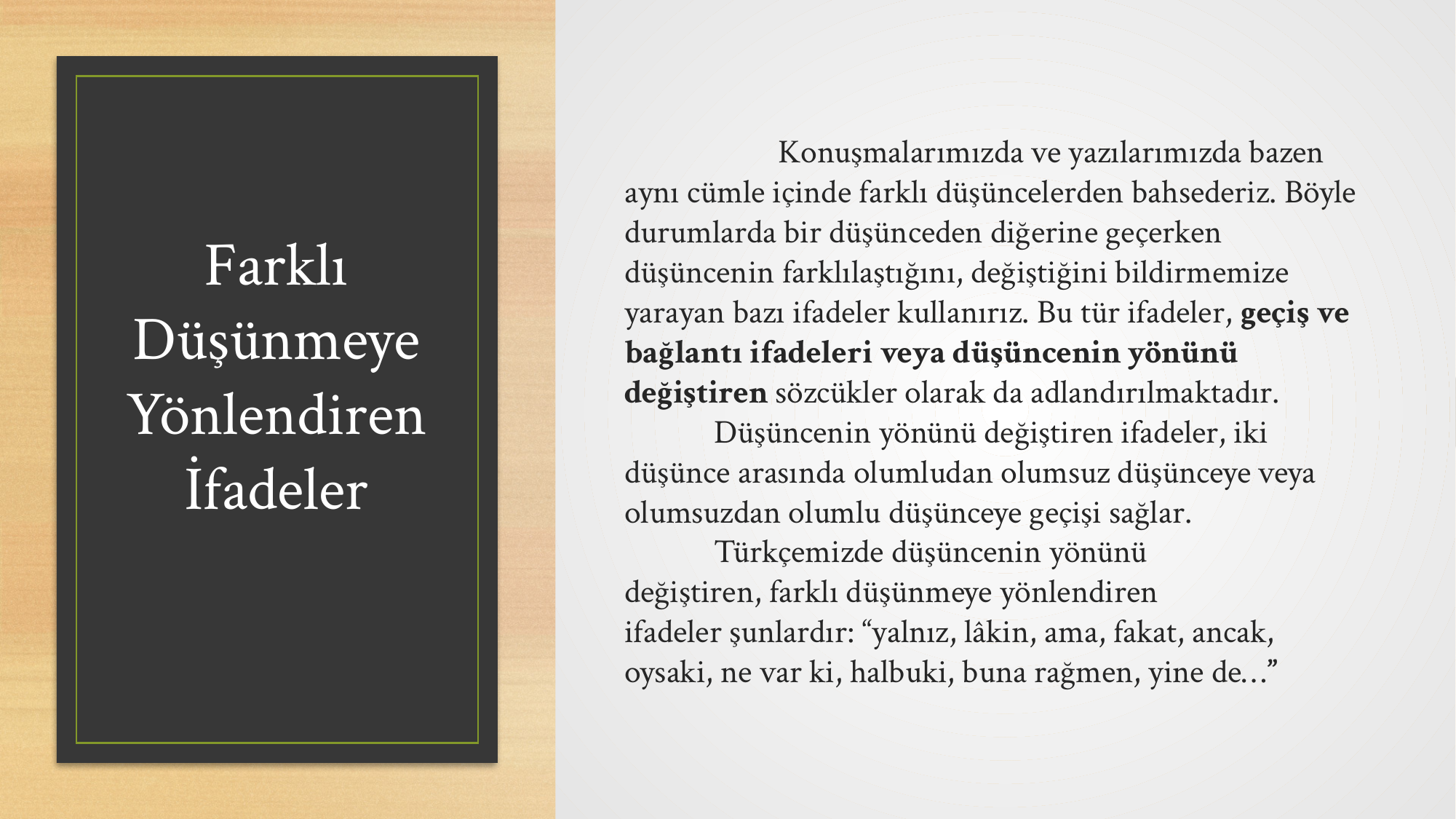

Konuşmalarımızda ve yazılarımızda bazen aynı cümle içinde farklı düşüncelerden bahsederiz. Böyle  durumlarda bir düşünceden diğerine geçerken düşüncenin farklılaştığını, değiştiğini bildirmemize yarayan bazı ifadeler kullanırız. Bu tür ifadeler, geçiş ve bağlantı ifadeleri veya düşüncenin yönünü değiştiren sözcükler olarak da adlandırılmaktadır.
            Düşüncenin yönünü değiştiren ifadeler, iki düşünce arasında olumludan olumsuz düşünceye veya olumsuzdan olumlu düşünceye geçişi sağlar.
            Türkçemizde düşüncenin yönünü değiştiren, farklı düşünmeye yönlendiren ifadeler şunlardır: “yalnız, lâkin, ama, fakat, ancak, oysaki, ne var ki, halbuki, buna rağmen, yine de…”

# Farklı Düşünmeye Yönlendiren İfadeler